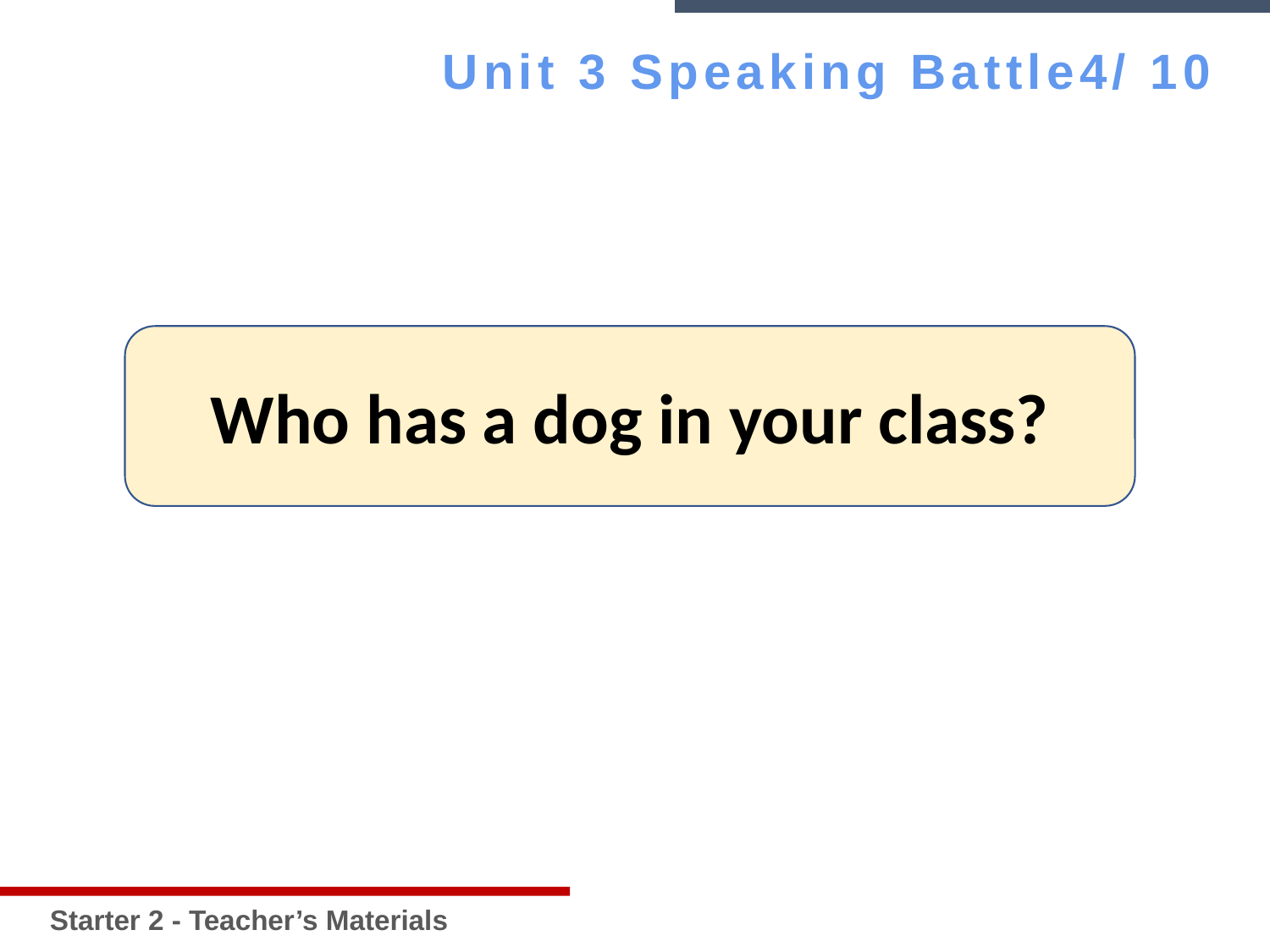

Starter 2 - Teacher’s Materials
Unit 3 Speaking Battle4/ 10
Who has a dog in your class?